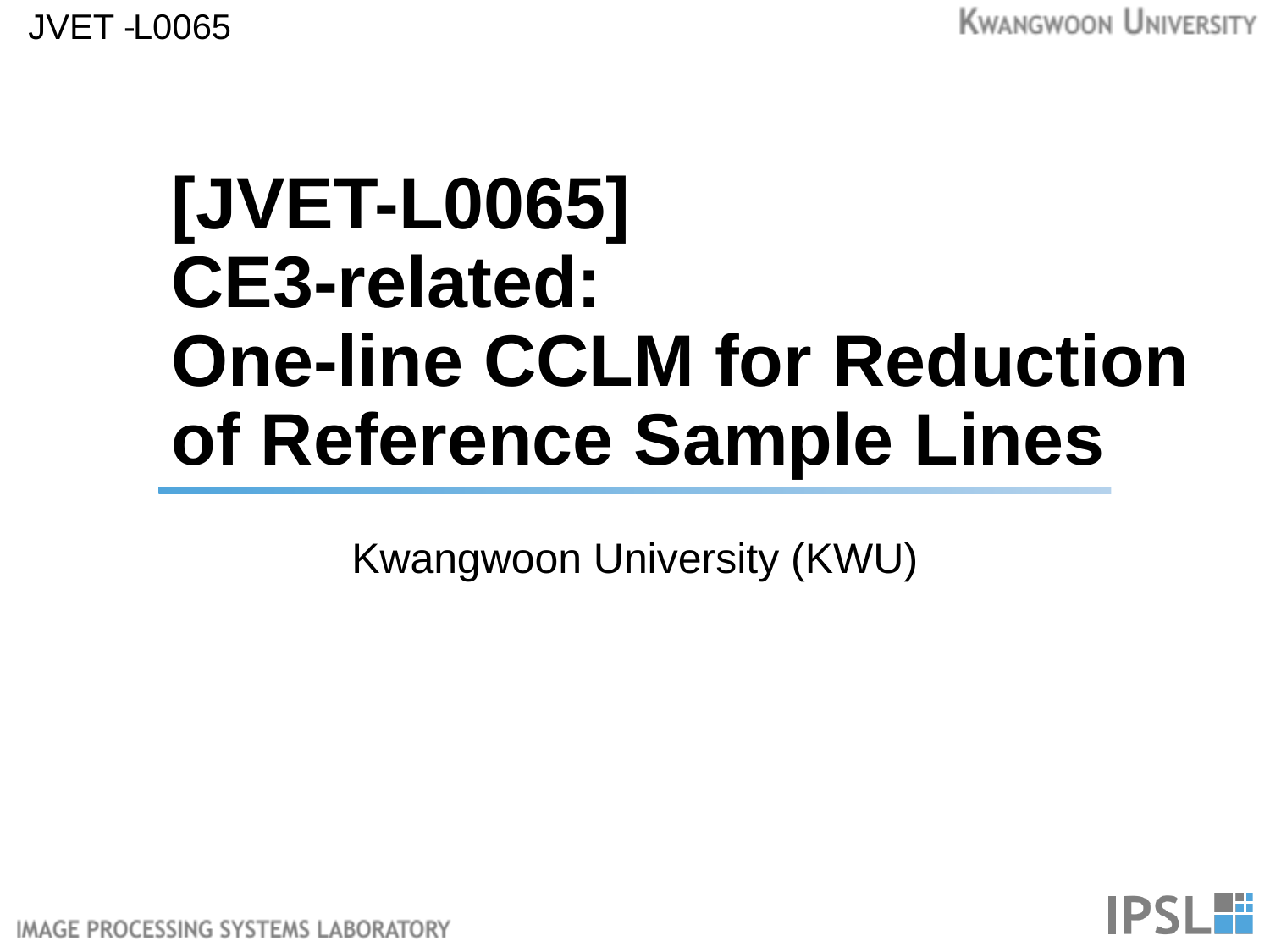

L0065
# [JVET-L0065] CE3-related: One-line CCLM for Reduction of Reference Sample Lines
Kwangwoon University (KWU)